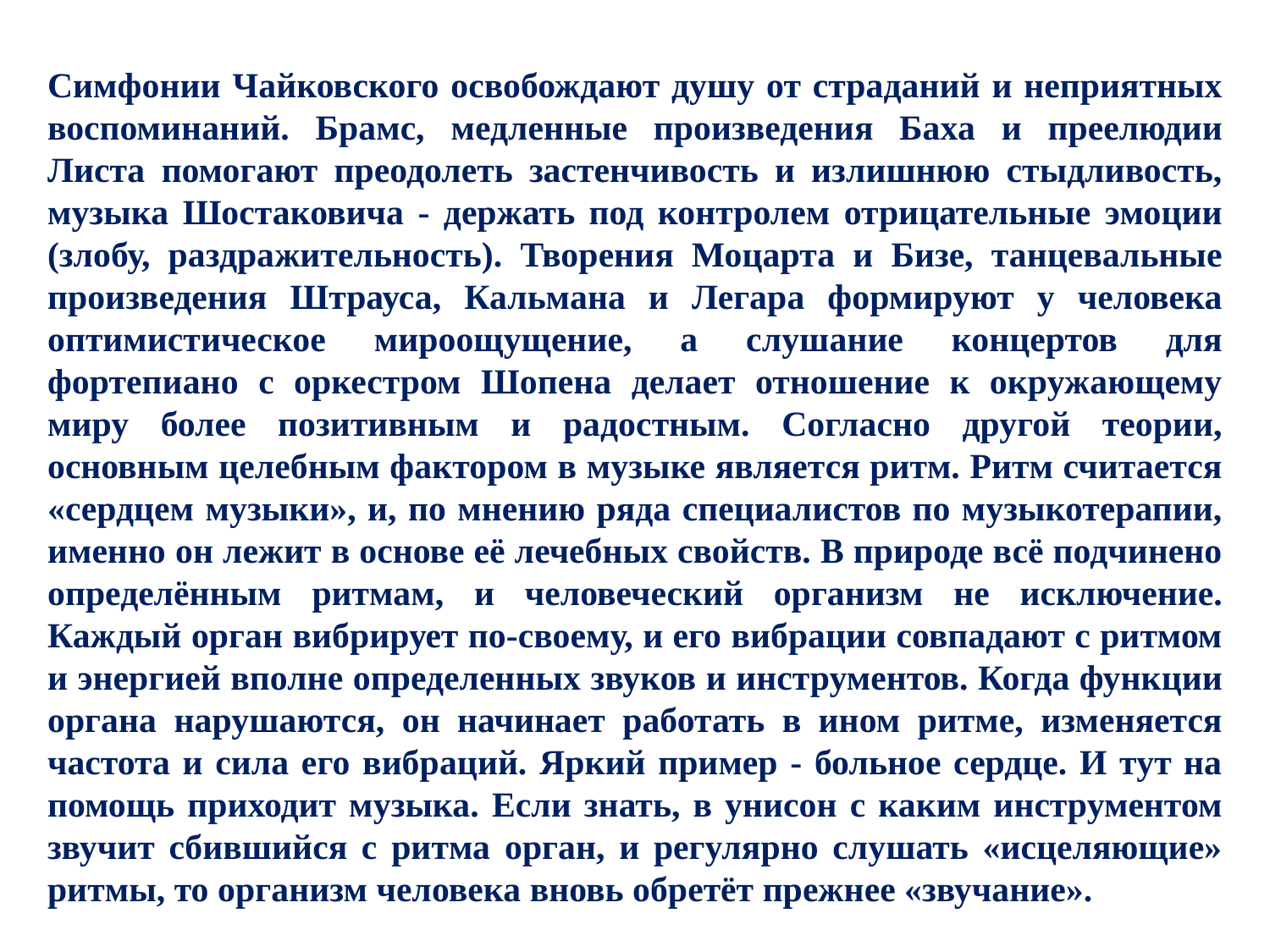

Симфонии Чайковского освобождают душу от страданий и неприятных воспоминаний. Брамс, медленные произведения Баха и преелюдии Листа помогают преодолеть застенчивость и излишнюю стыдливость, музыка Шостаковича - держать под контролем отрицательные эмоции (злобу, раздражительность). Творения Моцарта и Бизе, танцевальные произведения Штрауса, Кальмана и Легара формируют у человека оптимистическое мироощущение, а слушание концертов для фортепиано с оркестром Шопена делает отношение к окружающему миру более позитивным и радостным. Согласно другой теории, основным целебным фактором в музыке является ритм. Ритм считается «сердцем музыки», и, по мнению ряда специалистов по музыкотерапии, именно он лежит в основе её лечебных свойств. В природе всё подчинено определённым ритмам, и человеческий организм не исключение. Каждый орган вибрирует по-своему, и его вибрации совпадают с ритмом и энергией вполне определенных звуков и инструментов. Когда функции органа нарушаются, он начинает работать в ином ритме, изменяется частота и сила его вибраций. Яркий пример - больное сердце. И тут на помощь приходит музыка. Если знать, в унисон с каким инструментом звучит сбившийся с ритма орган, и регулярно слушать «исцеляющие» ритмы, то организм человека вновь обретёт прежнее «звучание».